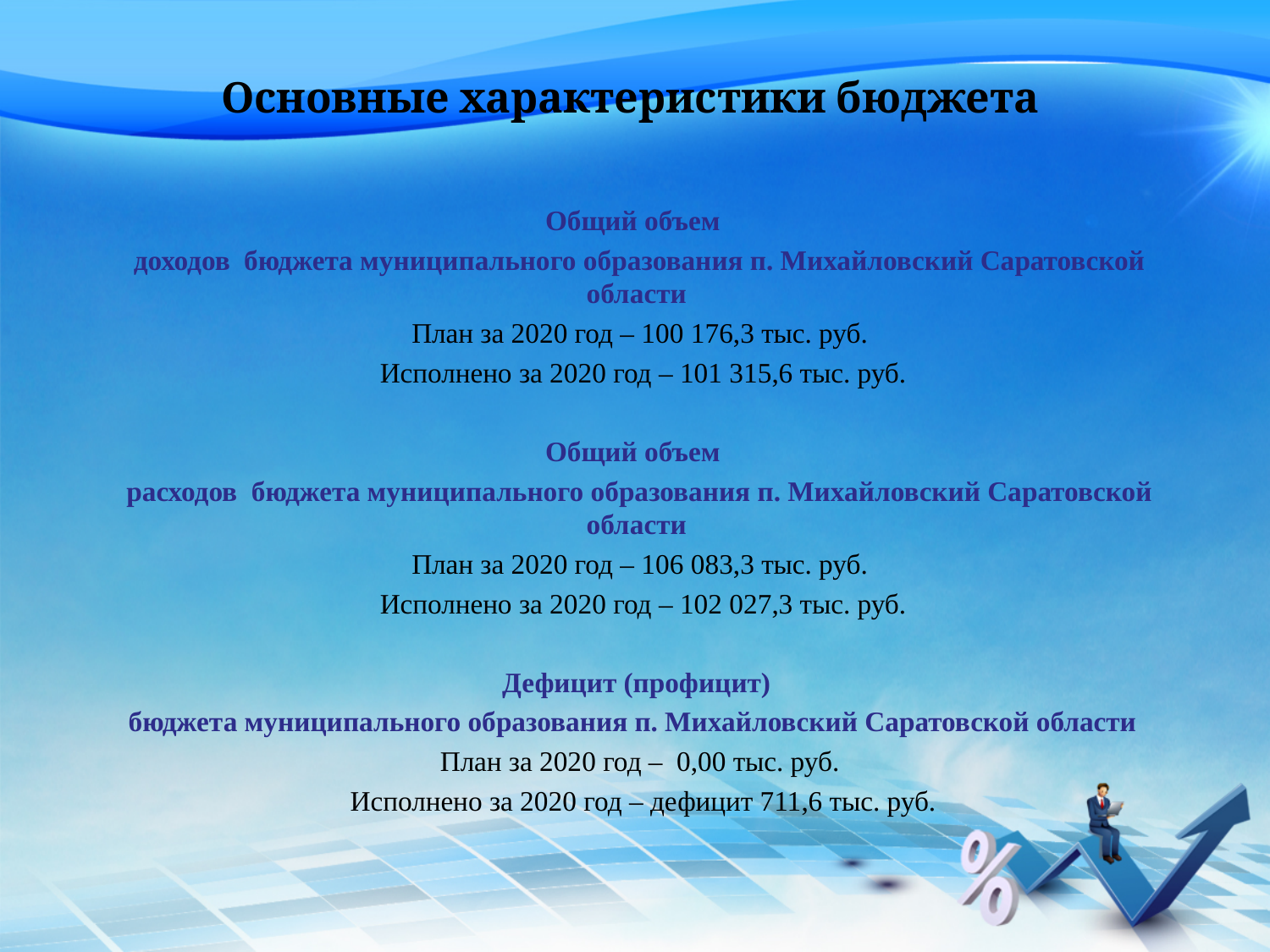

# Основные характеристики бюджета
Общий объем
доходов  бюджета муниципального образования п. Михайловский Саратовской области
План за 2020 год – 100 176,3 тыс. руб.
 Исполнено за 2020 год – 101 315,6 тыс. руб.

Общий объем
расходов  бюджета муниципального образования п. Михайловский Саратовской области
План за 2020 год – 106 083,3 тыс. руб.
 Исполнено за 2020 год – 102 027,3 тыс. руб.

Дефицит (профицит)
бюджета муниципального образования п. Михайловский Саратовской области
План за 2020 год –  0,00 тыс. руб.
 Исполнено за 2020 год – дефицит 711,6 тыс. руб.